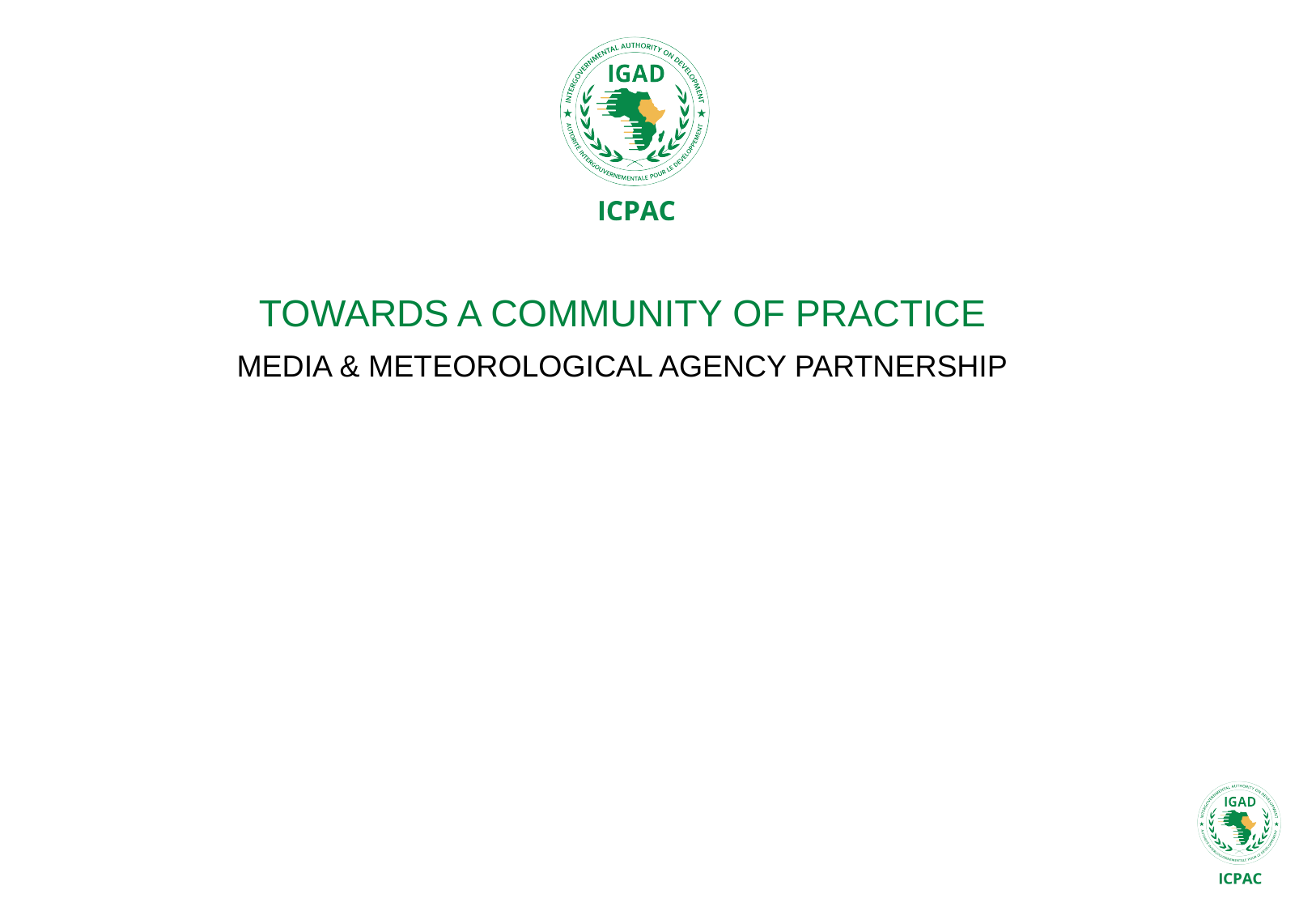

# TOWARDS A COMMUNITY OF PRACTICE
MEDIA & METEOROLOGICAL AGENCY PARTNERSHIP